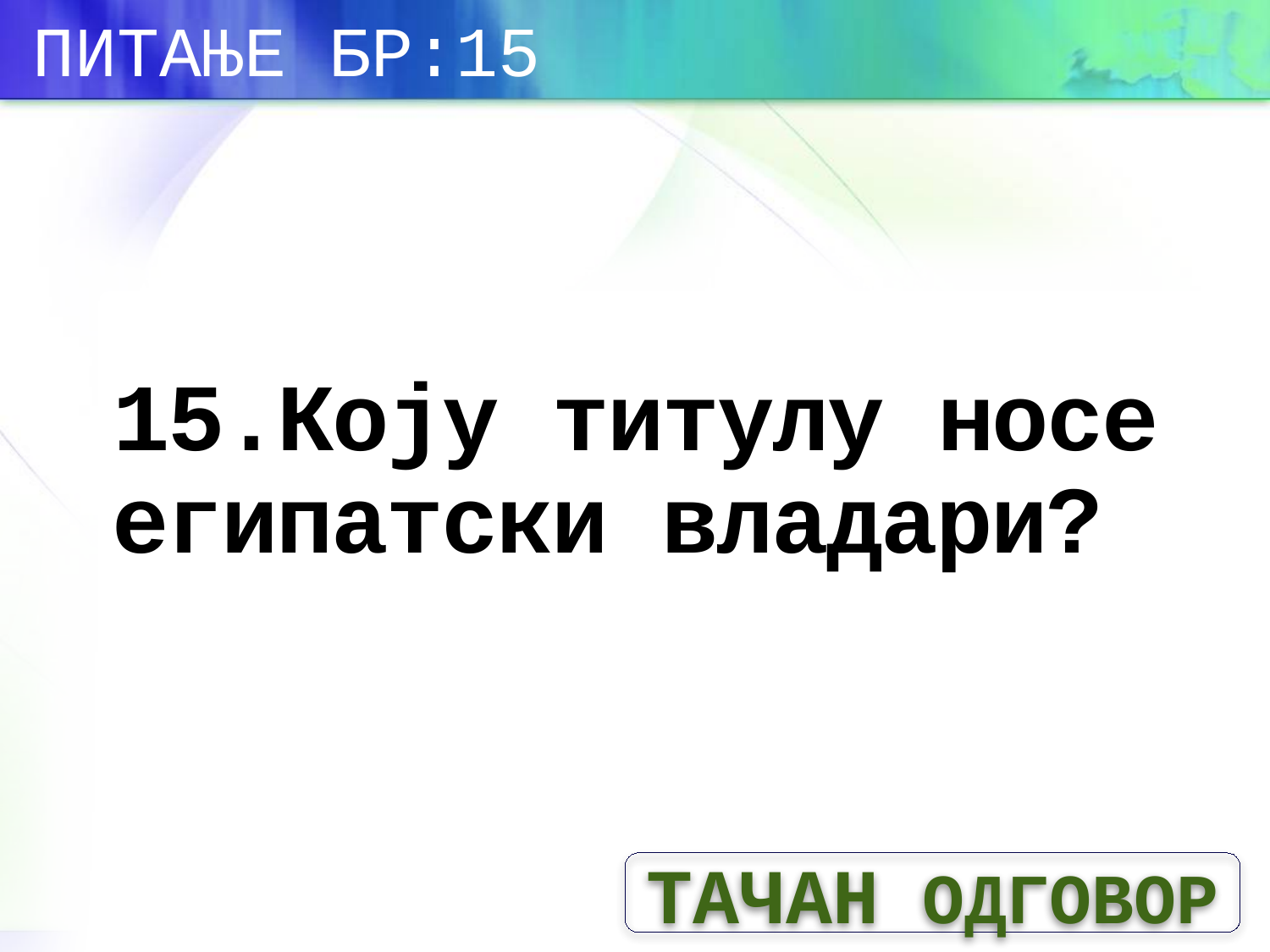

ПИТАЊЕ БР:15
# 15.Коју титулу носе египатски владари?
ТАЧАН ОДГОВОР